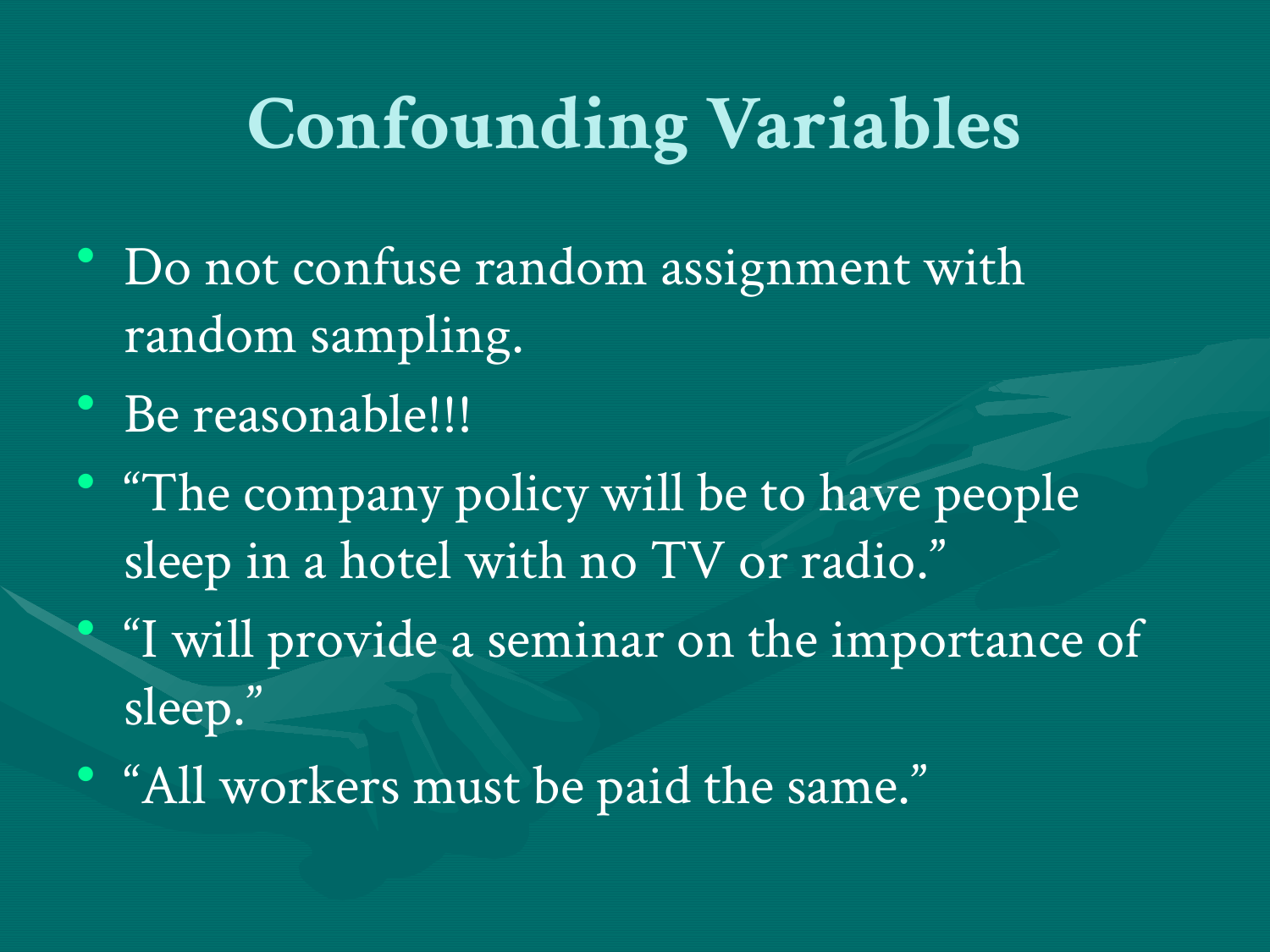

# Confounding Variables
Do not confuse random assignment with random sampling.
Be reasonable!!!
“The company policy will be to have people sleep in a hotel with no TV or radio.”
“I will provide a seminar on the importance of sleep.”
“All workers must be paid the same.”